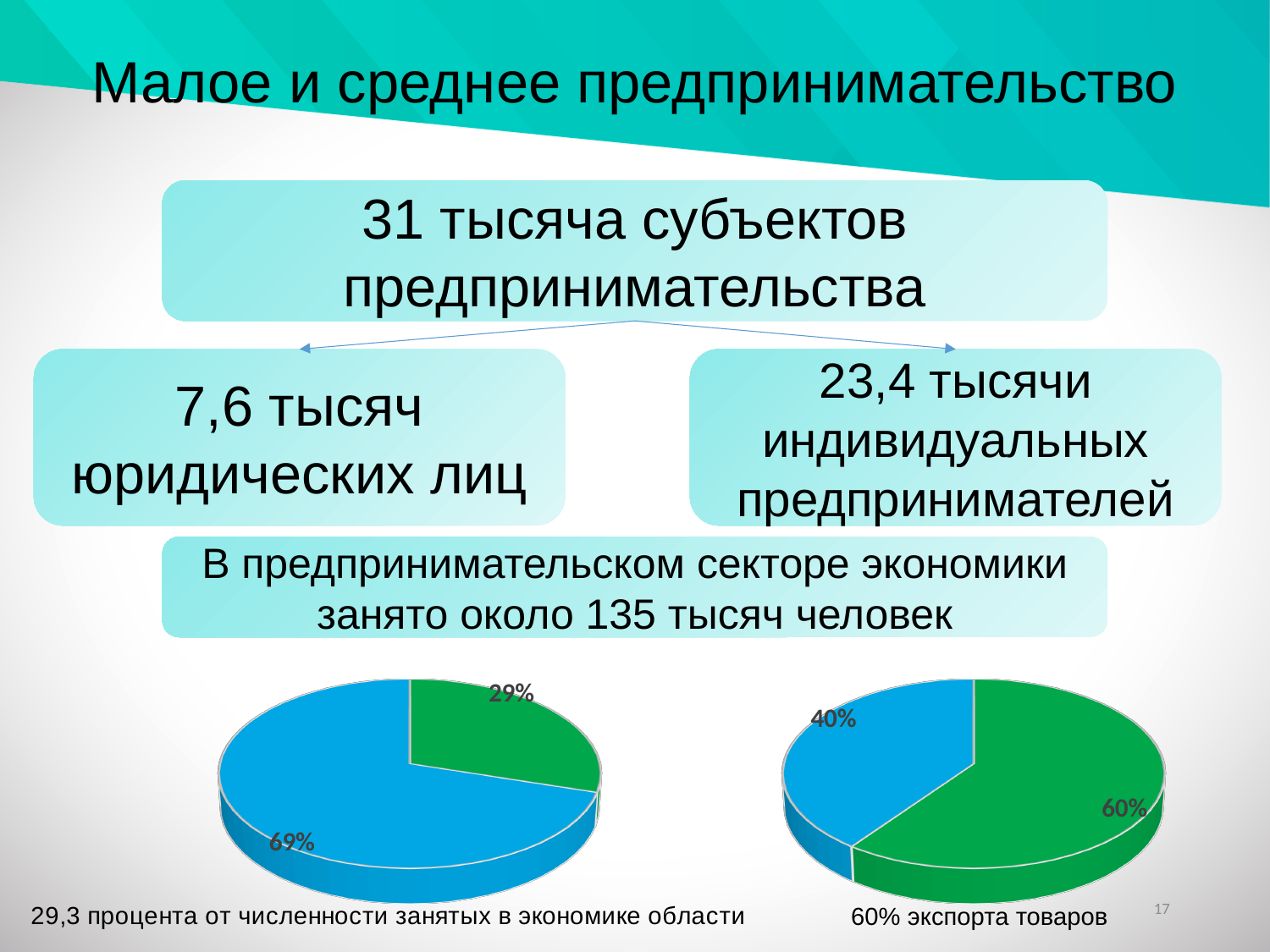

Малое и среднее предпринимательство
31 тысяча субъектов предпринимательства
7,6 тысяч юридических лиц
23,4 тысячи индивидуальных предпринимателей
В предпринимательском секторе экономики занято около 135 тысяч человек

[unsupported chart]

[unsupported chart]

17
60% экспорта товаров